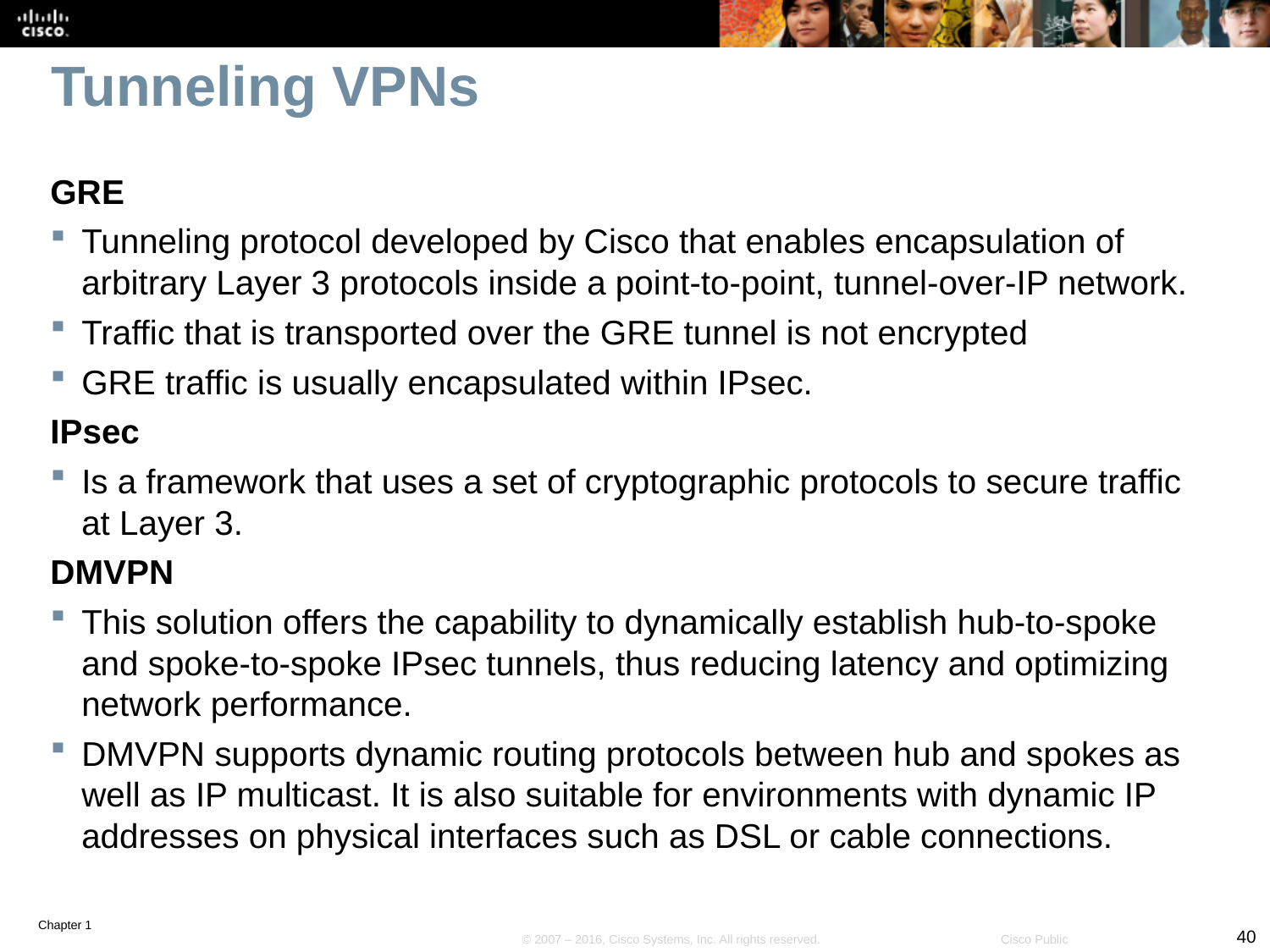

# Tunneling VPNs
GRE
Tunneling protocol developed by Cisco that enables encapsulation of arbitrary Layer 3 protocols inside a point-to-point, tunnel-over-IP network.
Traffic that is transported over the GRE tunnel is not encrypted
GRE traffic is usually encapsulated within IPsec.
IPsec
Is a framework that uses a set of cryptographic protocols to secure traffic at Layer 3.
DMVPN
This solution offers the capability to dynamically establish hub-to-spoke and spoke-to-spoke IPsec tunnels, thus reducing latency and optimizing network performance.
DMVPN supports dynamic routing protocols between hub and spokes as well as IP multicast. It is also suitable for environments with dynamic IP addresses on physical interfaces such as DSL or cable connections.